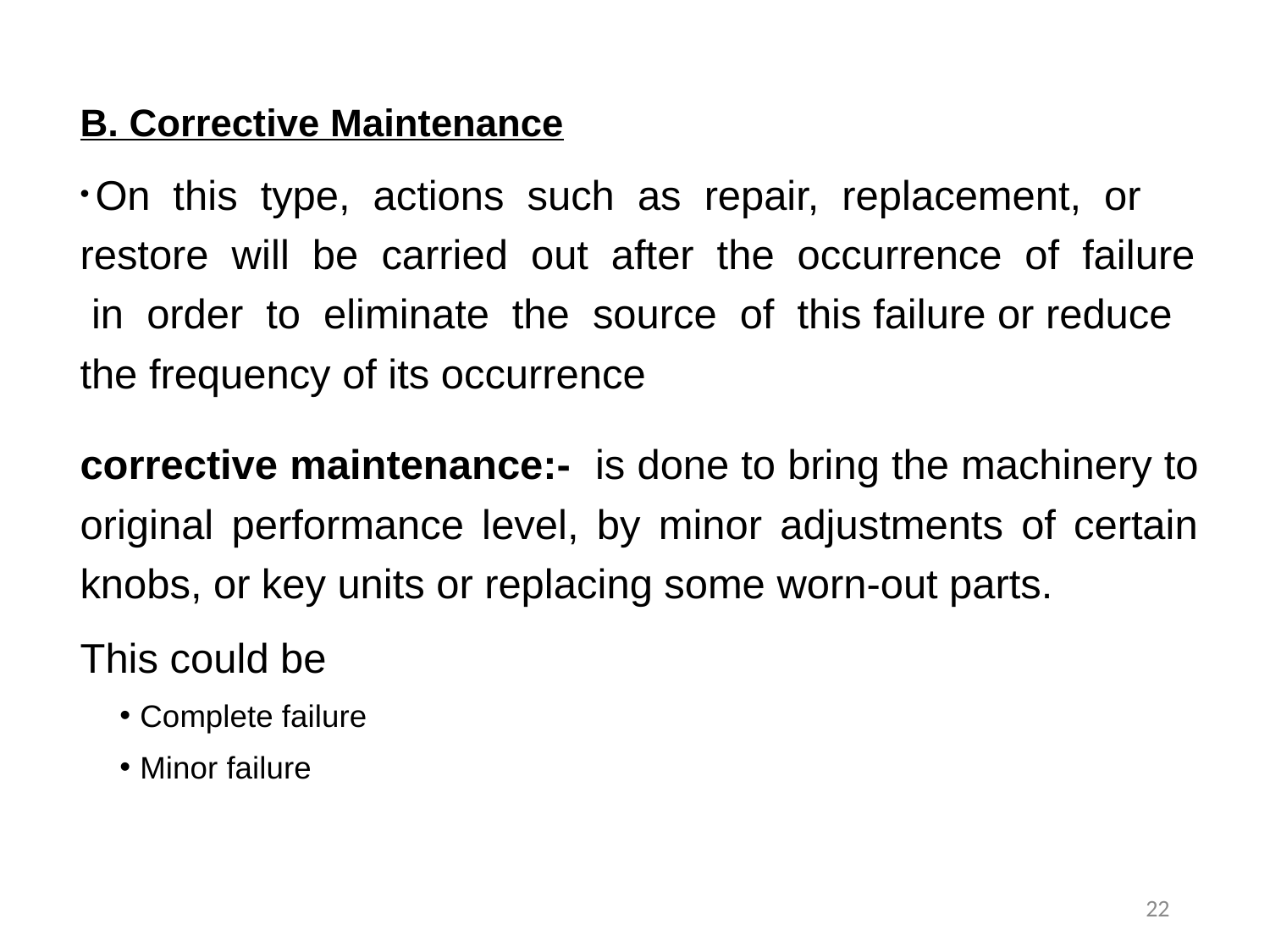

B. Corrective Maintenance
 On  this  type,  actions  such  as  repair,  replacement,  or restore  will  be  carried  out  after  the  occurrence  of  failure  in  order  to  eliminate  the  source  of  this failure or reduce the frequency of its occurrence

corrective maintenance:-  is done to bring the machinery to original performance level, by minor adjustments of certain knobs, or key units or replacing some worn-out parts.
This could be
Complete failure
Minor failure
22